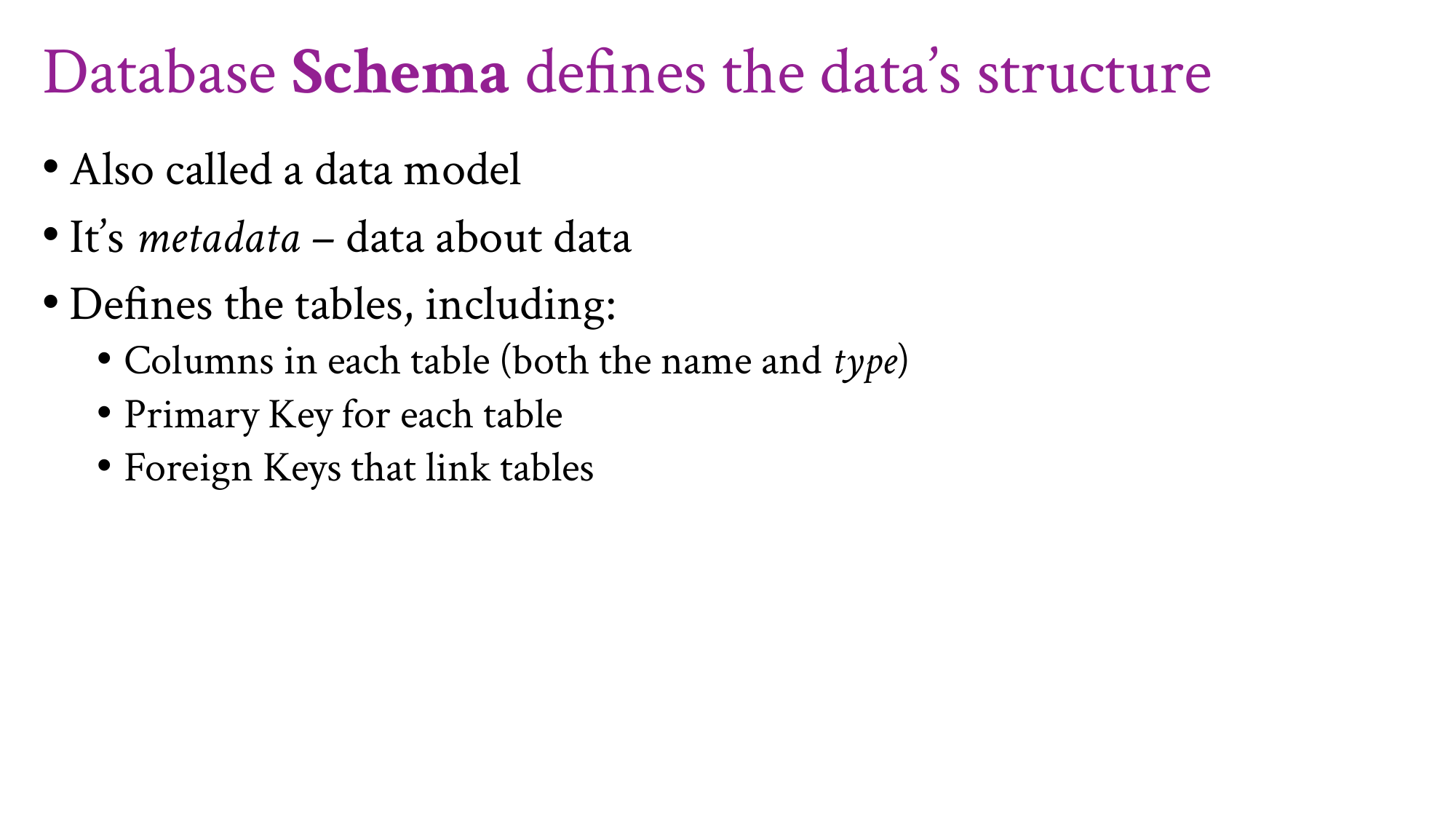

# Database Schema defines the data’s structure
Also called a data model
It’s metadata – data about data
Defines the tables, including:
Columns in each table (both the name and type)
Primary Key for each table
Foreign Keys that link tables